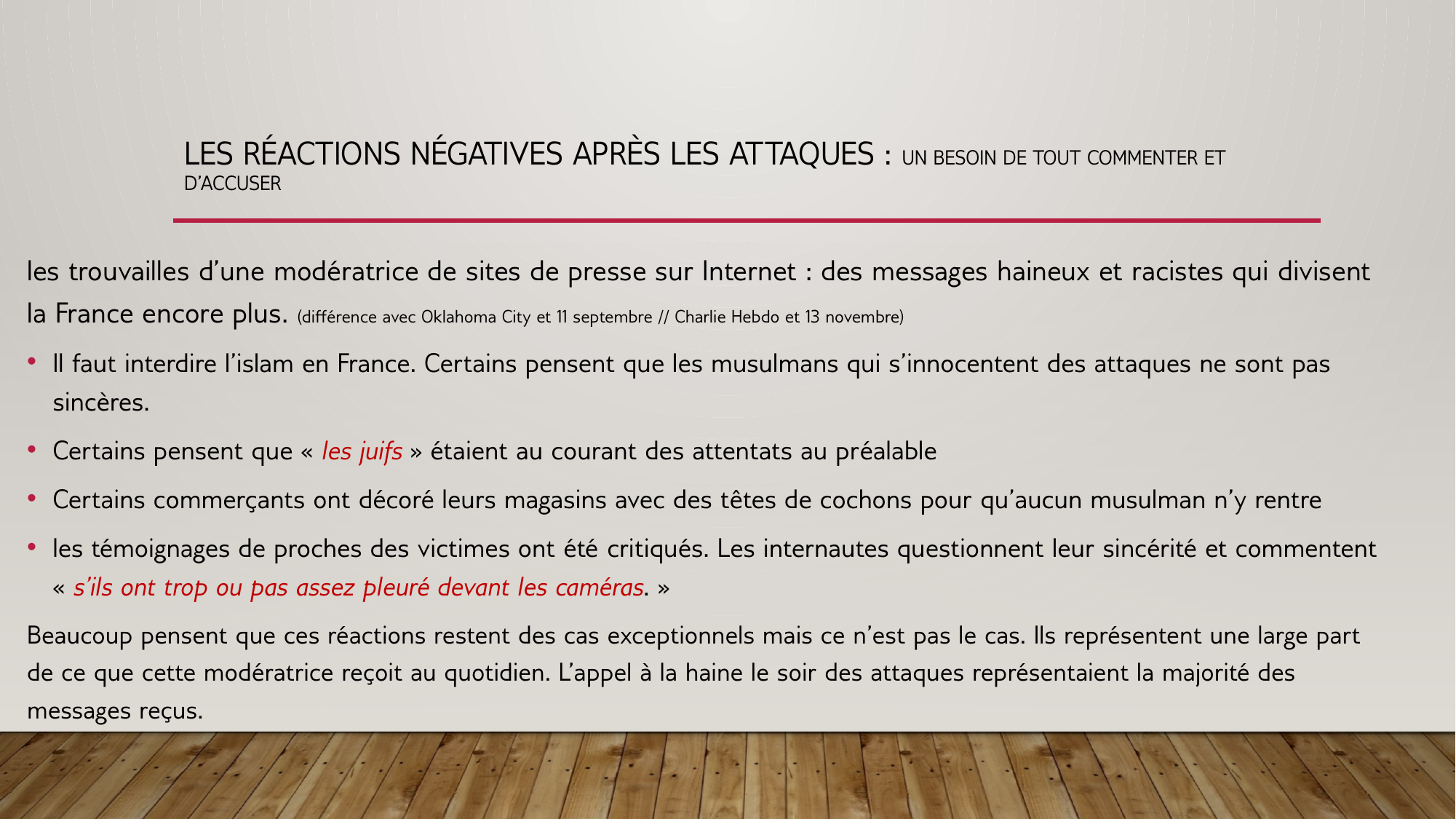

# Les réactions négatives après les attaques : un besoin de tout commenter et d’accuser
les trouvailles d’une modératrice de sites de presse sur Internet : des messages haineux et racistes qui divisent la France encore plus. (différence avec Oklahoma City et 11 septembre // Charlie Hebdo et 13 novembre)
Il faut interdire l’islam en France. Certains pensent que les musulmans qui s’innocentent des attaques ne sont pas sincères.
Certains pensent que « les juifs » étaient au courant des attentats au préalable
Certains commerçants ont décoré leurs magasins avec des têtes de cochons pour qu’aucun musulman n’y rentre
les témoignages de proches des victimes ont été critiqués. Les internautes questionnent leur sincérité et commentent  « s’ils ont trop ou pas assez pleuré devant les caméras. »
Beaucoup pensent que ces réactions restent des cas exceptionnels mais ce n’est pas le cas. Ils représentent une large part de ce que cette modératrice reçoit au quotidien. L’appel à la haine le soir des attaques représentaient la majorité des messages reçus.